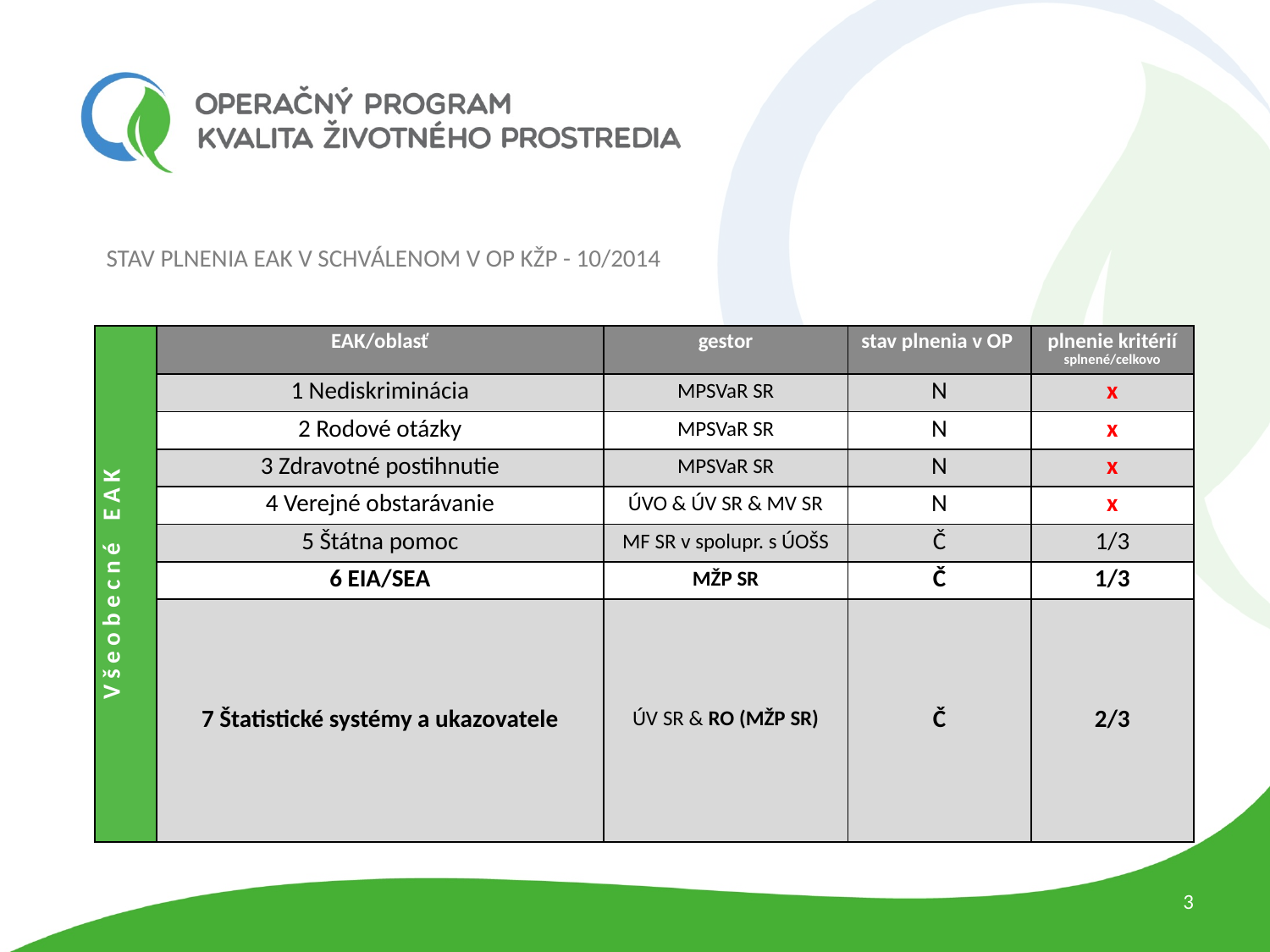

Stav plnenia eAK v Schválenom v OP KŽP - 10/2014
| V š e o b e c n é E A K | EAK/oblasť | gestor | stav plnenia v OP | plnenie kritérií splnené/celkovo |
| --- | --- | --- | --- | --- |
|  | 1 Nediskriminácia | MPSVaR SR | N | x |
|  | 2 Rodové otázky | MPSVaR SR | N | x |
|  | 3 Zdravotné postihnutie | MPSVaR SR | N | x |
|  | 4 Verejné obstarávanie | ÚVO & ÚV SR & MV SR | N | x |
|  | 5 Štátna pomoc | MF SR v spolupr. s ÚOŠS | Č | 1/3 |
|  | 6 EIA/SEA | MŽP SR | Č | 1/3 |
|  | 7 Štatistické systémy a ukazovatele | ÚV SR & RO (MŽP SR) | Č | 2/3 |
3